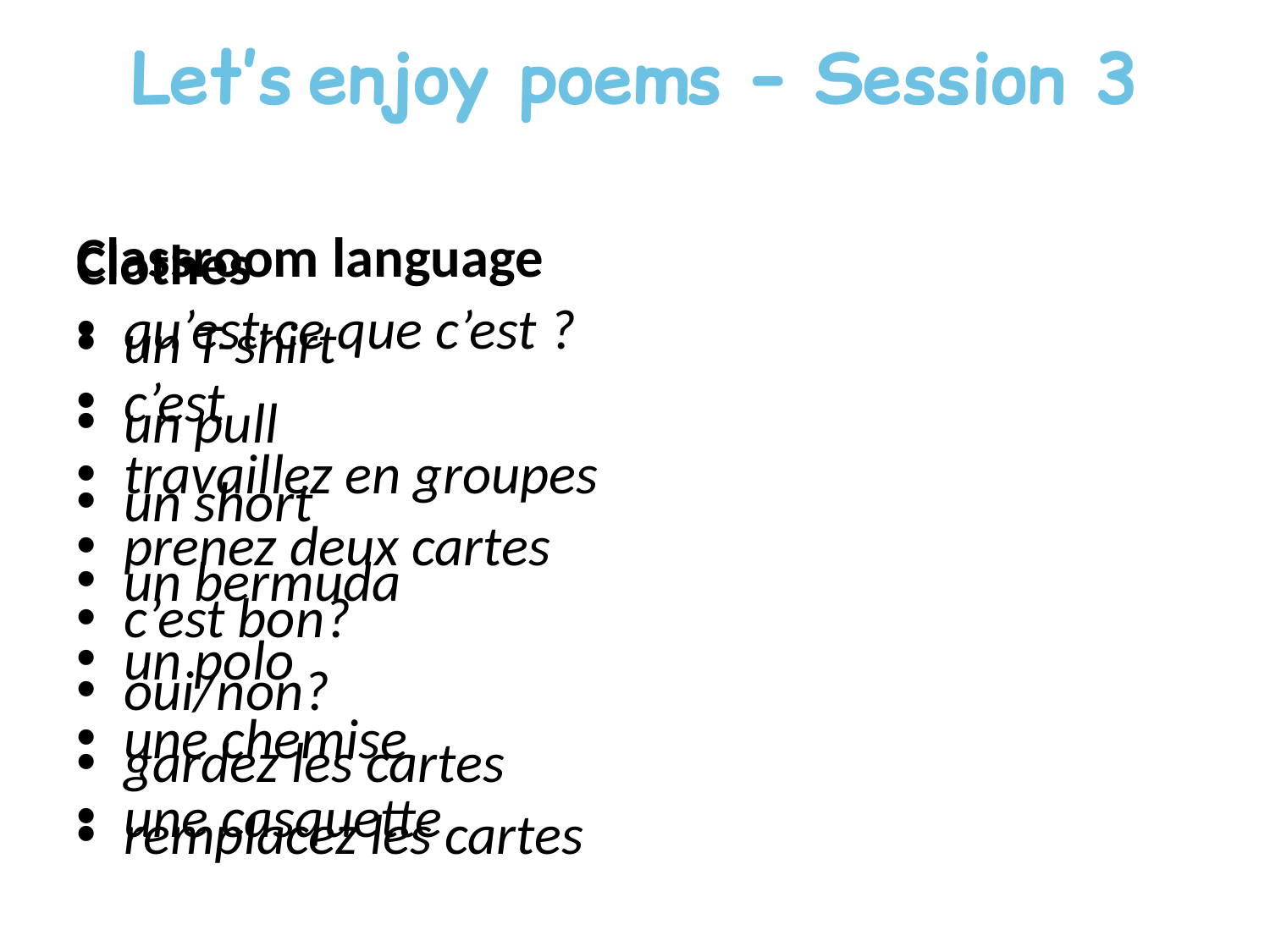

# Let’s enjoy poems – Session 3
Clothes
un T-shirt
un pull
un short
un bermuda
un polo
une chemise
une casquette
Classroom language
qu’est-ce que c’est ?
c’est
travaillez en groupes
prenez deux cartes
c’est bon?
oui/non?
gardez les cartes
remplacez les cartes